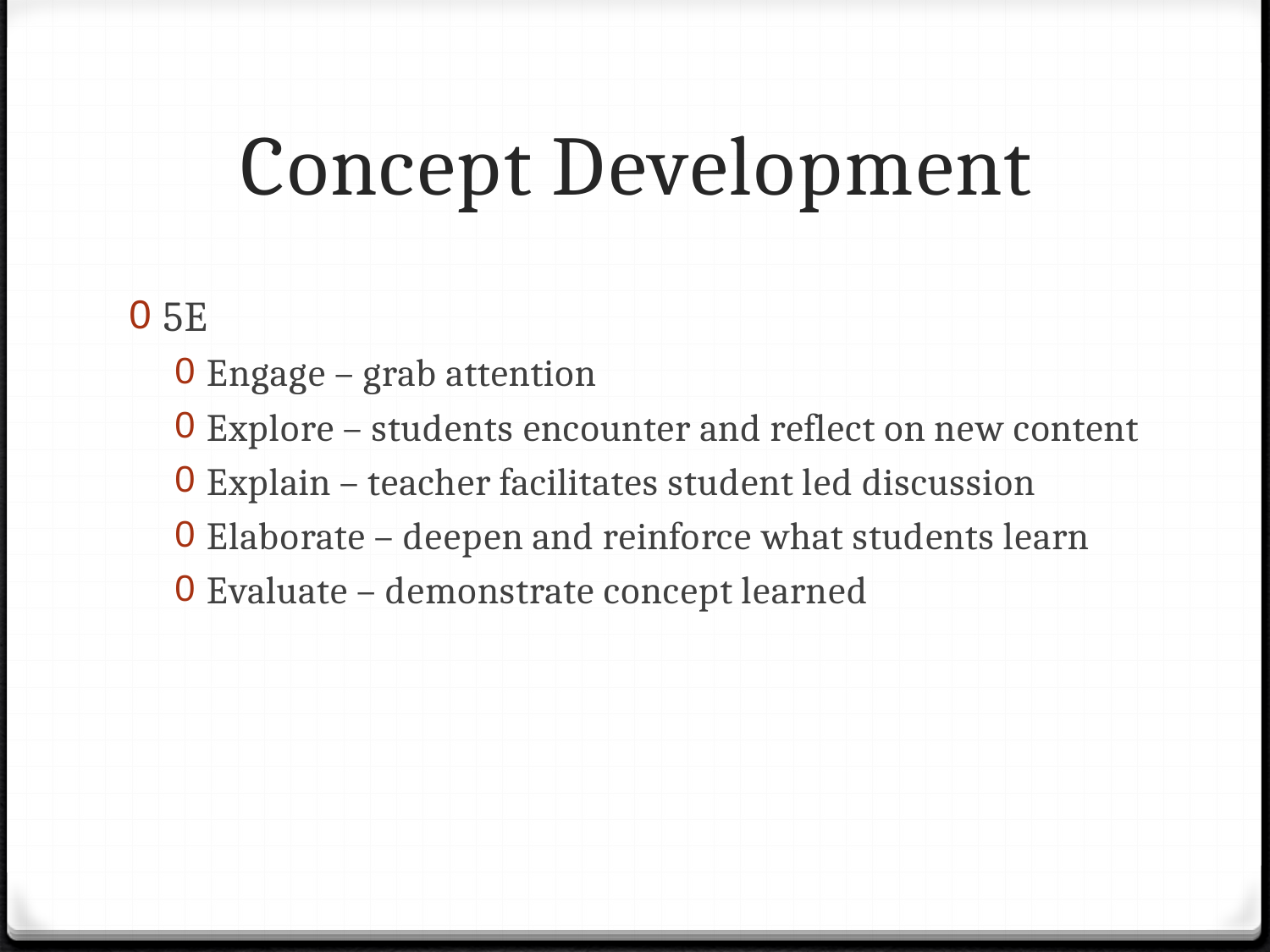

# Concept Development
5E
Engage – grab attention
Explore – students encounter and reflect on new content
Explain – teacher facilitates student led discussion
Elaborate – deepen and reinforce what students learn
Evaluate – demonstrate concept learned